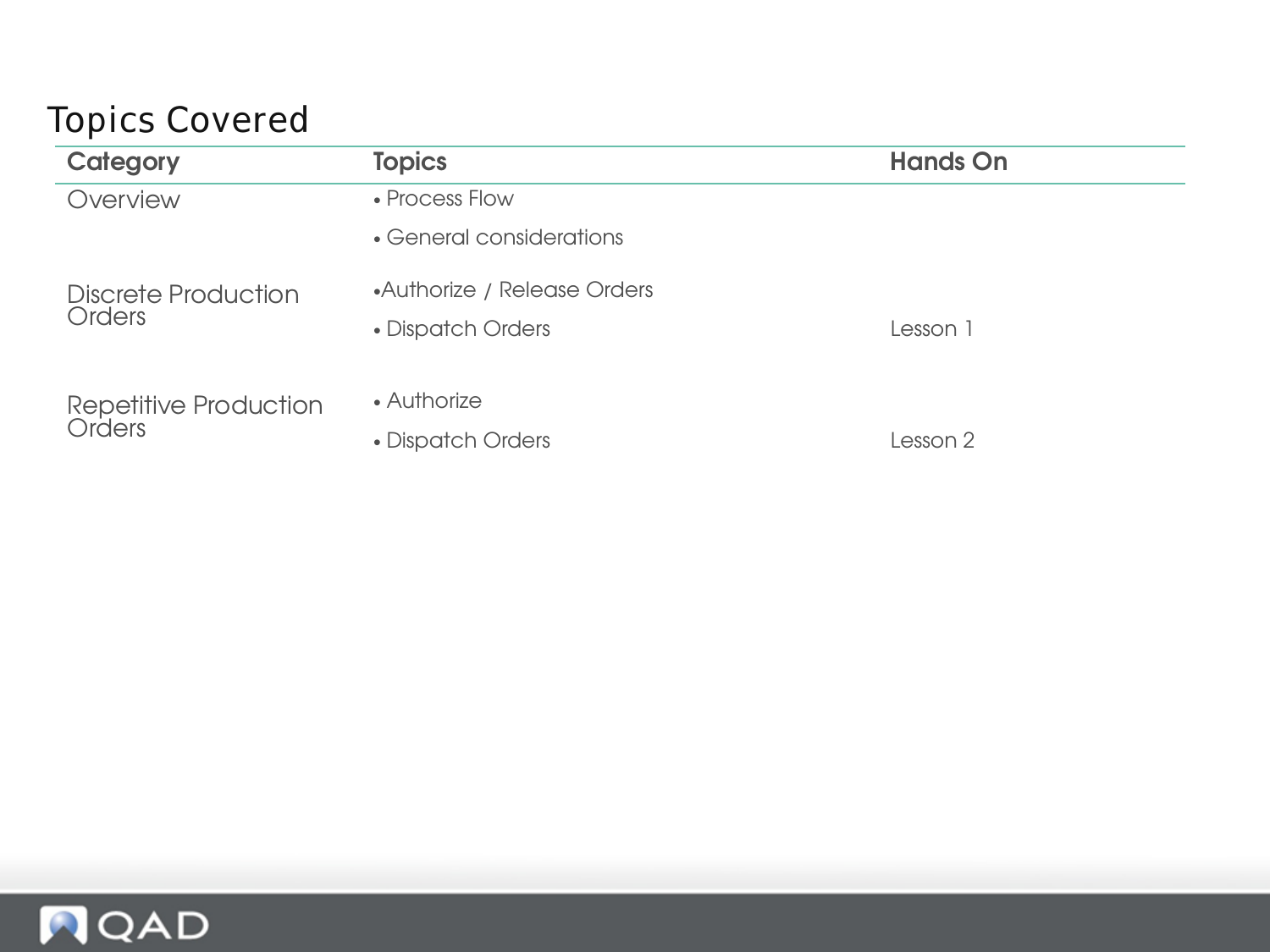

Topics Covered
| Category | Topics | Hands On |
| --- | --- | --- |
| Overview | Process Flow General considerations |  |
| Discrete Production Orders | Authorize / Release Orders Dispatch Orders | Lesson 1 |
| Repetitive Production Orders | Authorize Dispatch Orders | Lesson 2 |
|  |  |  |